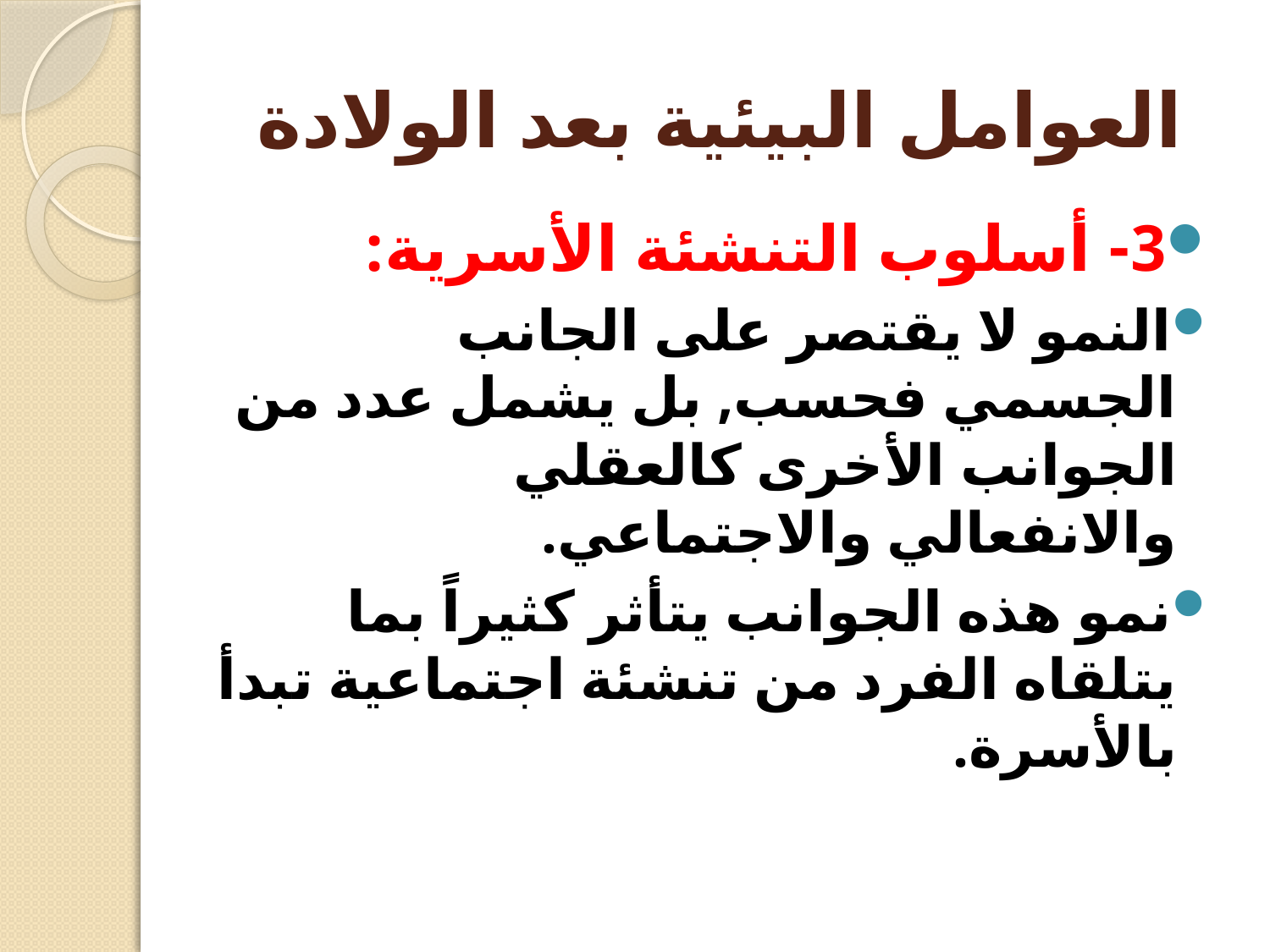

# العوامل البيئية بعد الولادة
3- أسلوب التنشئة الأسرية:
النمو لا يقتصر على الجانب الجسمي فحسب, بل يشمل عدد من الجوانب الأخرى كالعقلي والانفعالي والاجتماعي.
نمو هذه الجوانب يتأثر كثيراً بما يتلقاه الفرد من تنشئة اجتماعية تبدأ بالأسرة.